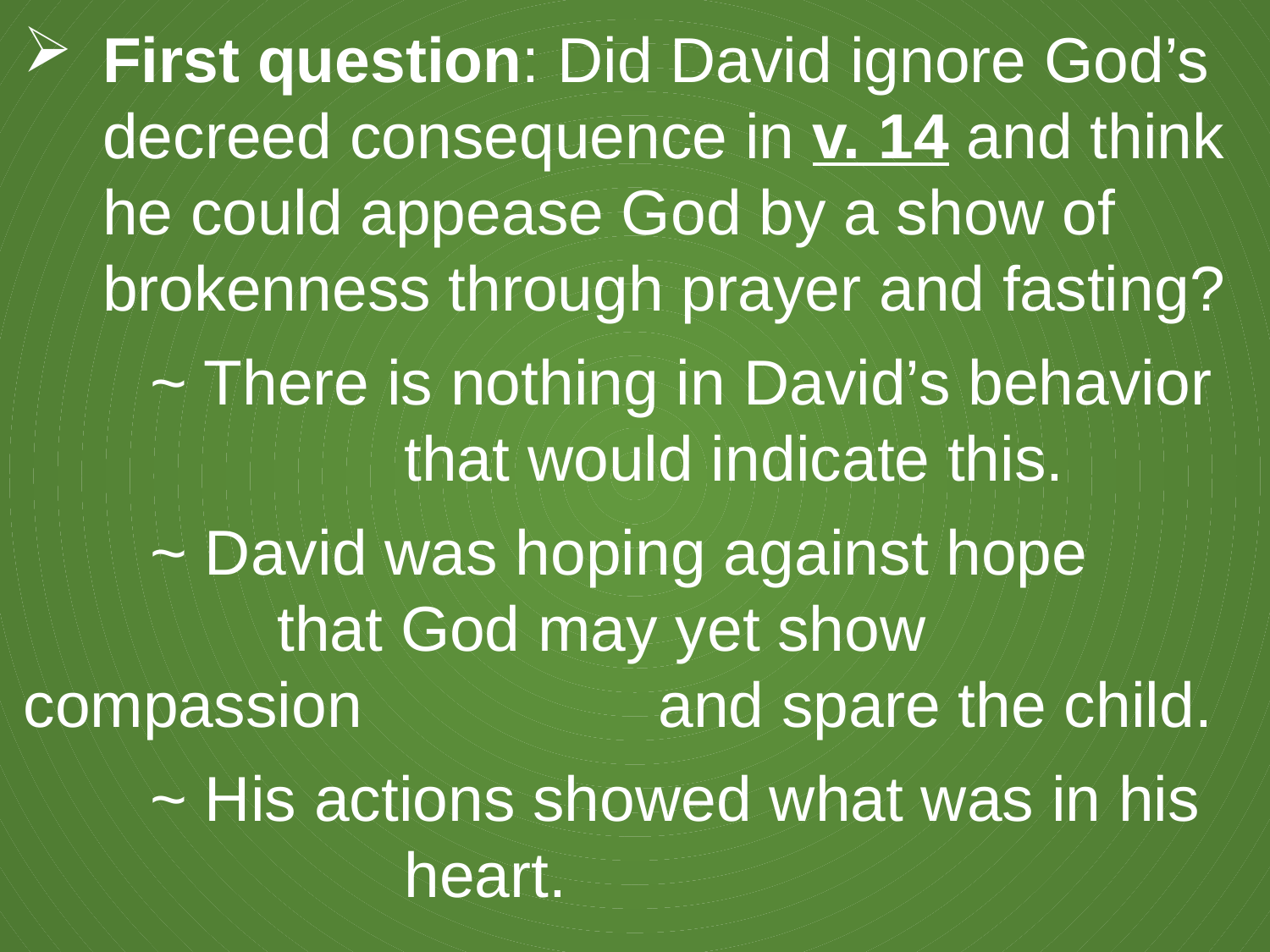

First question: Did David ignore God’s decreed consequence in v. 14 and think he could appease God by a show of brokenness through prayer and fasting?
	~ There is nothing in David’s behavior 			that would indicate this.
	~ David was hoping against hope			that God may yet show compassion 			and spare the child.
	~ His actions showed what was in his 			heart.